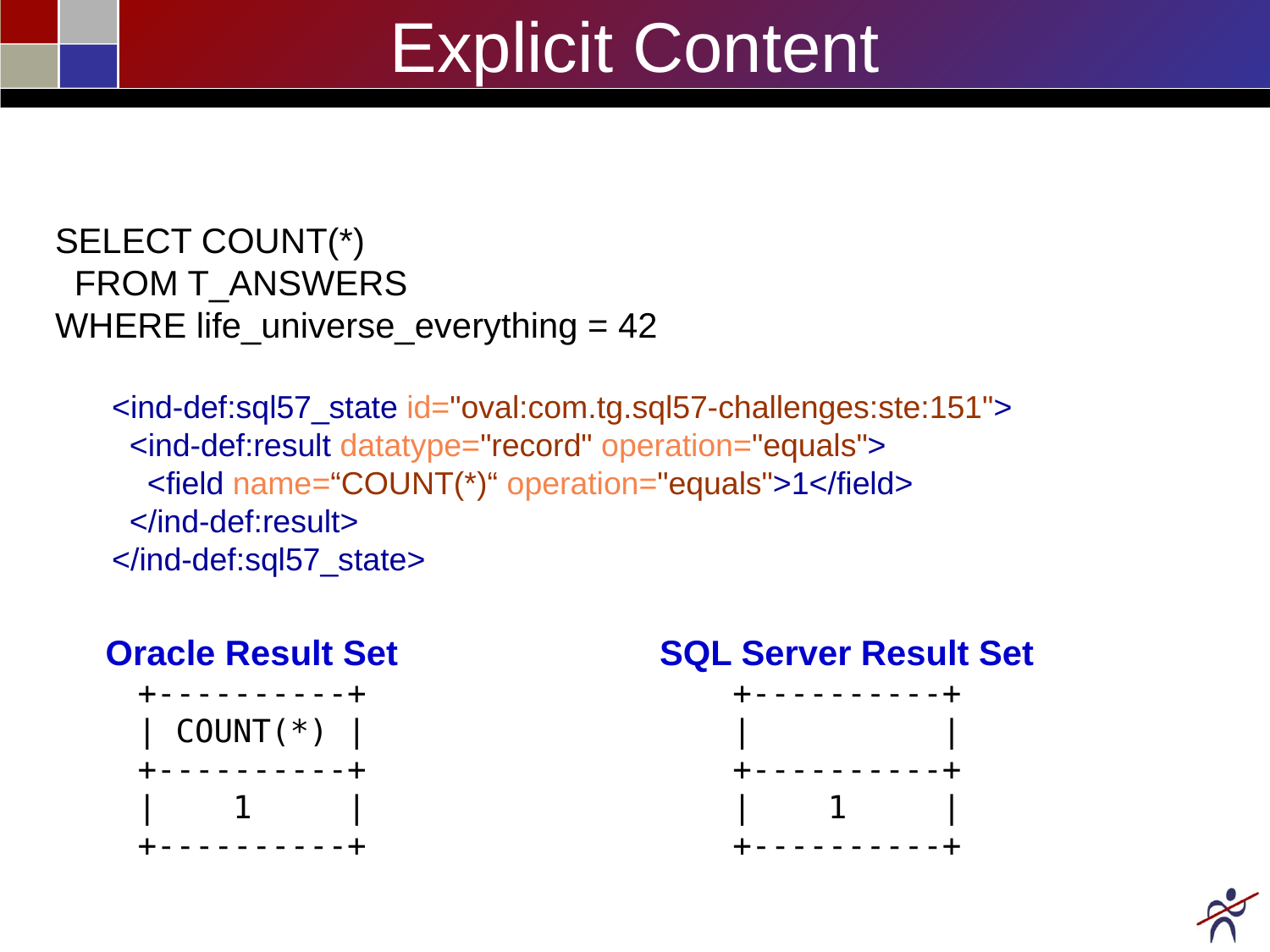

# Explicit Content
SELECT COUNT(*)
  FROM T_ANSWERS
WHERE life_universe_everything = 42
    <ind-def:sql57_state id="oval:com.tg.sql57-challenges:ste:151">
      <ind-def:result datatype="record" operation="equals">
        <field name=“COUNT(*)“ operation="equals">1</field>
      </ind-def:result>
    </ind-def:sql57_state>
Oracle Result Set
+----------+
| COUNT(*) |
+----------+
|    1     |
+----------+
SQL Server Result Set
+----------+
|          |
+----------+
|    1     |
+----------+